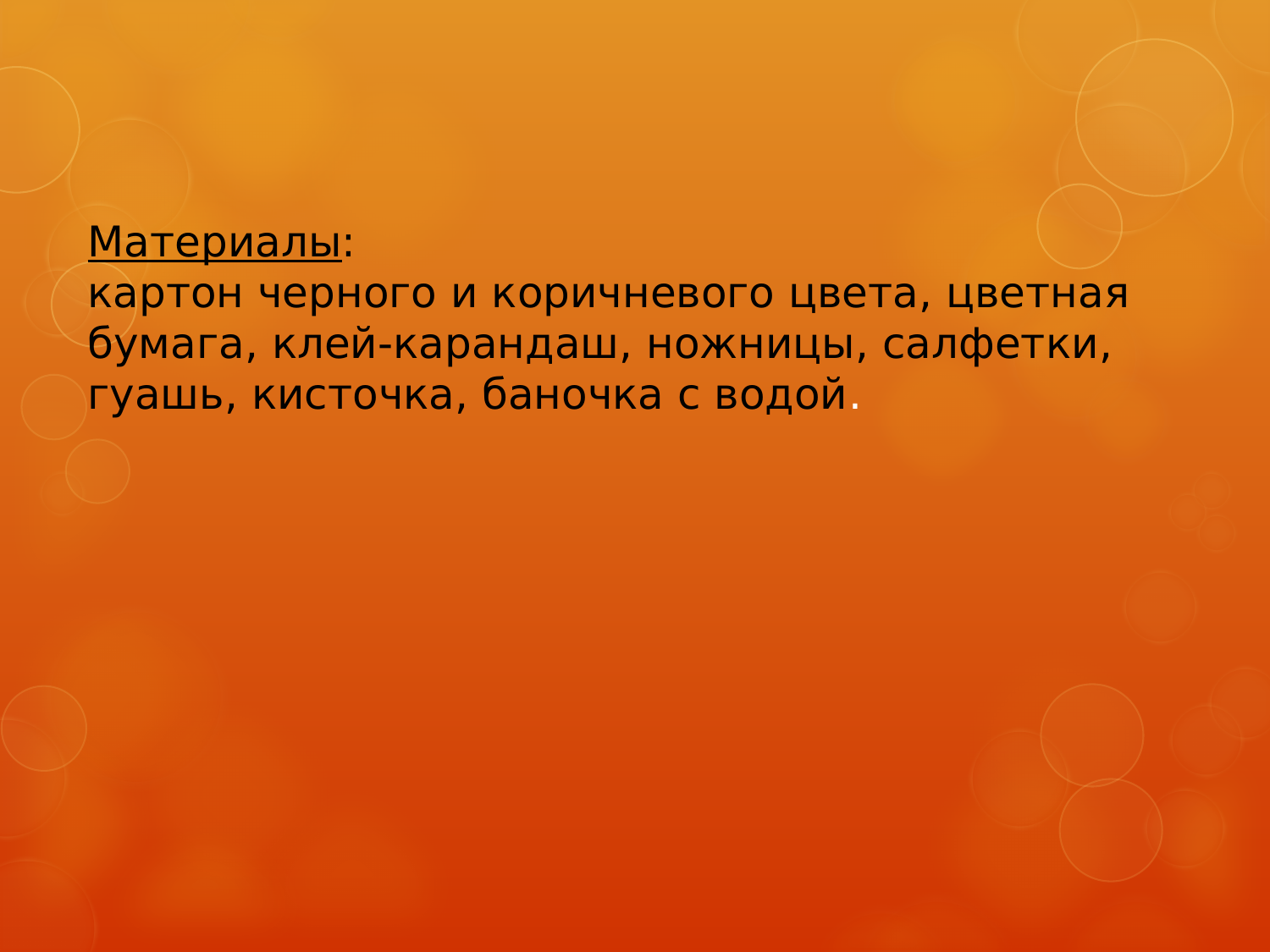

# Материалы: картон черного и коричневого цвета, цветная бумага, клей-карандаш, ножницы, салфетки, гуашь, кисточка, баночка с водой.